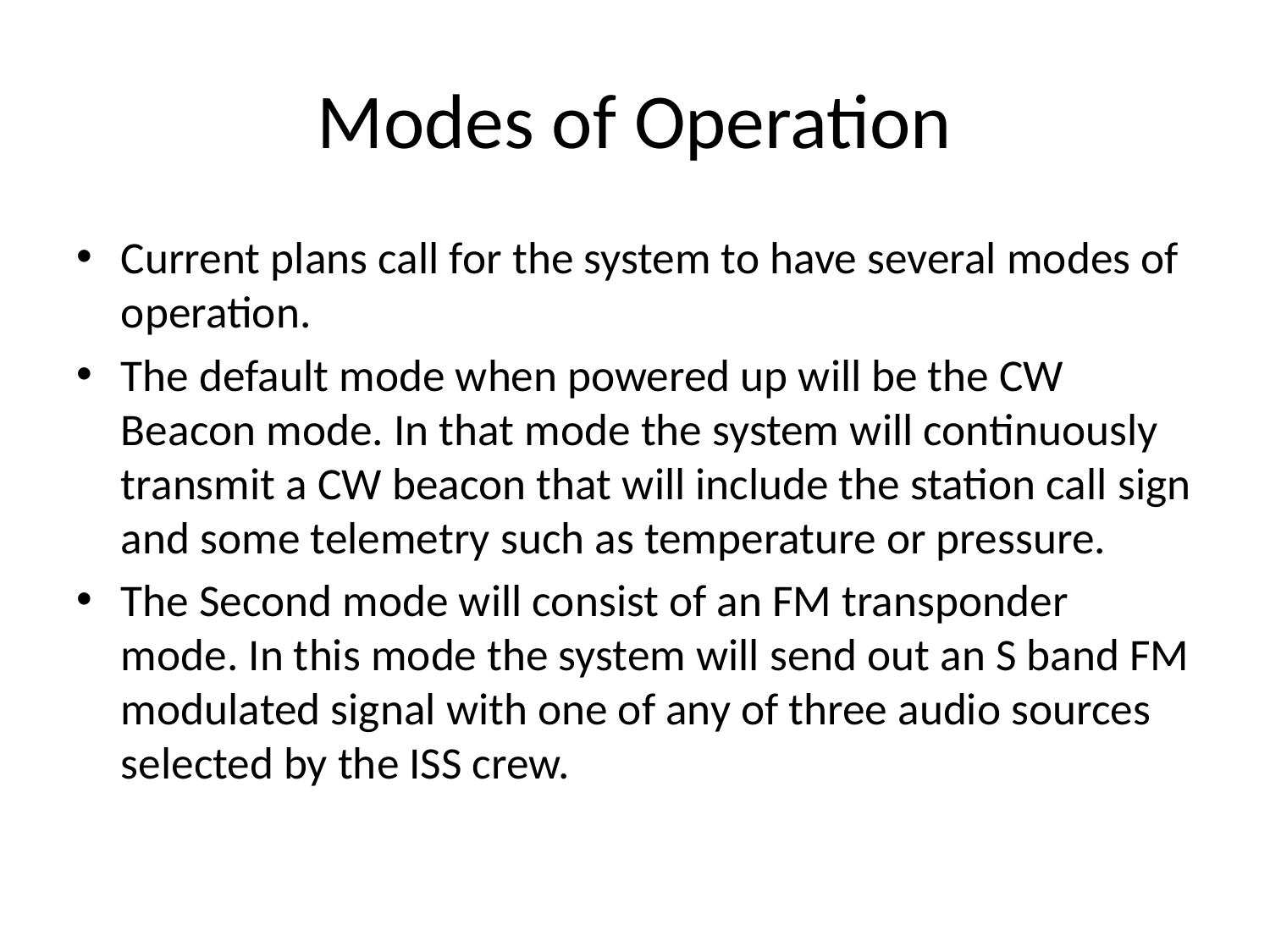

# Modes of Operation
Current plans call for the system to have several modes of operation.
The default mode when powered up will be the CW Beacon mode. In that mode the system will continuously transmit a CW beacon that will include the station call sign and some telemetry such as temperature or pressure.
The Second mode will consist of an FM transponder mode. In this mode the system will send out an S band FM modulated signal with one of any of three audio sources selected by the ISS crew.